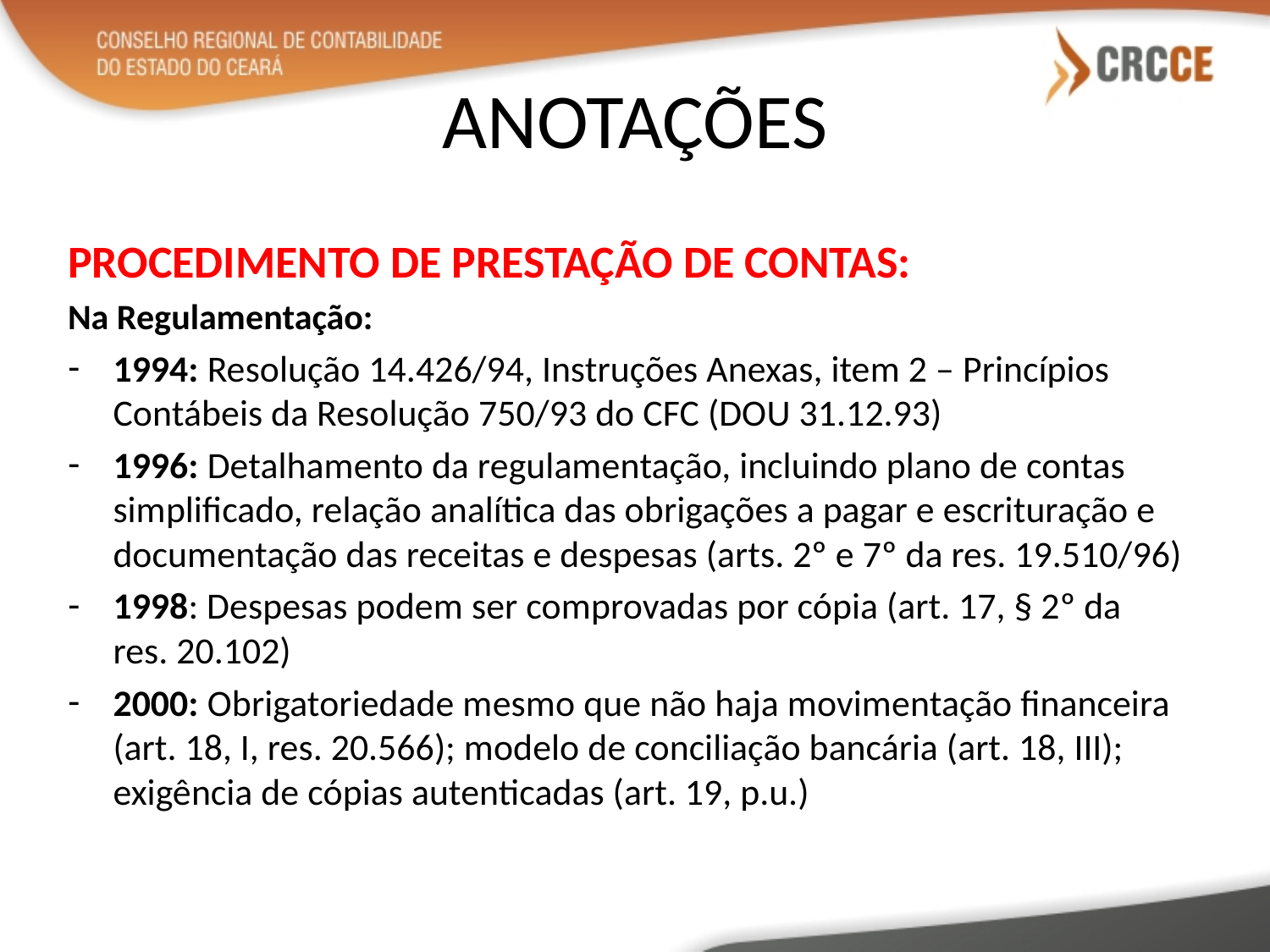

# ANOTAÇÕES
PROCEDIMENTO DE PRESTAÇÃO DE CONTAS:
Na Regulamentação:
1994: Resolução 14.426/94, Instruções Anexas, item 2 – Princípios Contábeis da Resolução 750/93 do CFC (DOU 31.12.93)
1996: Detalhamento da regulamentação, incluindo plano de contas simplificado, relação analítica das obrigações a pagar e escrituração e documentação das receitas e despesas (arts. 2º e 7º da res. 19.510/96)
1998: Despesas podem ser comprovadas por cópia (art. 17, § 2º da res. 20.102)
2000: Obrigatoriedade mesmo que não haja movimentação financeira (art. 18, I, res. 20.566); modelo de conciliação bancária (art. 18, III); exigência de cópias autenticadas (art. 19, p.u.)